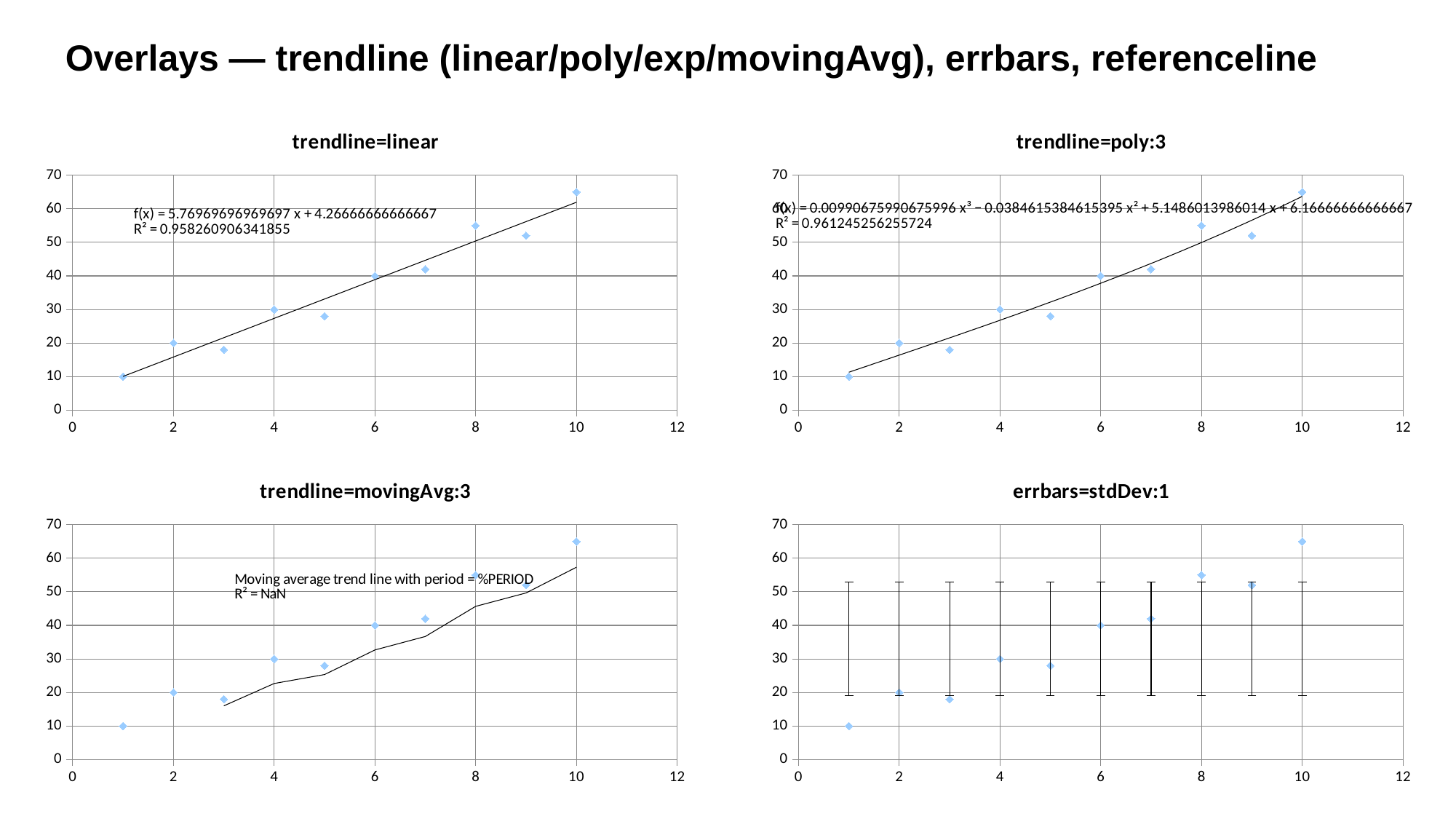

Overlays — trendline (linear/poly/exp/movingAvg), errbars, referenceline

### Chart: trendline=linear

| Category |  |
|---|---|

### Chart: trendline=poly:3

| Category |  |
|---|---|

### Chart: trendline=movingAvg:3

| Category |  |
|---|---|

### Chart: errbars=stdDev:1

| Category |  |
|---|---|